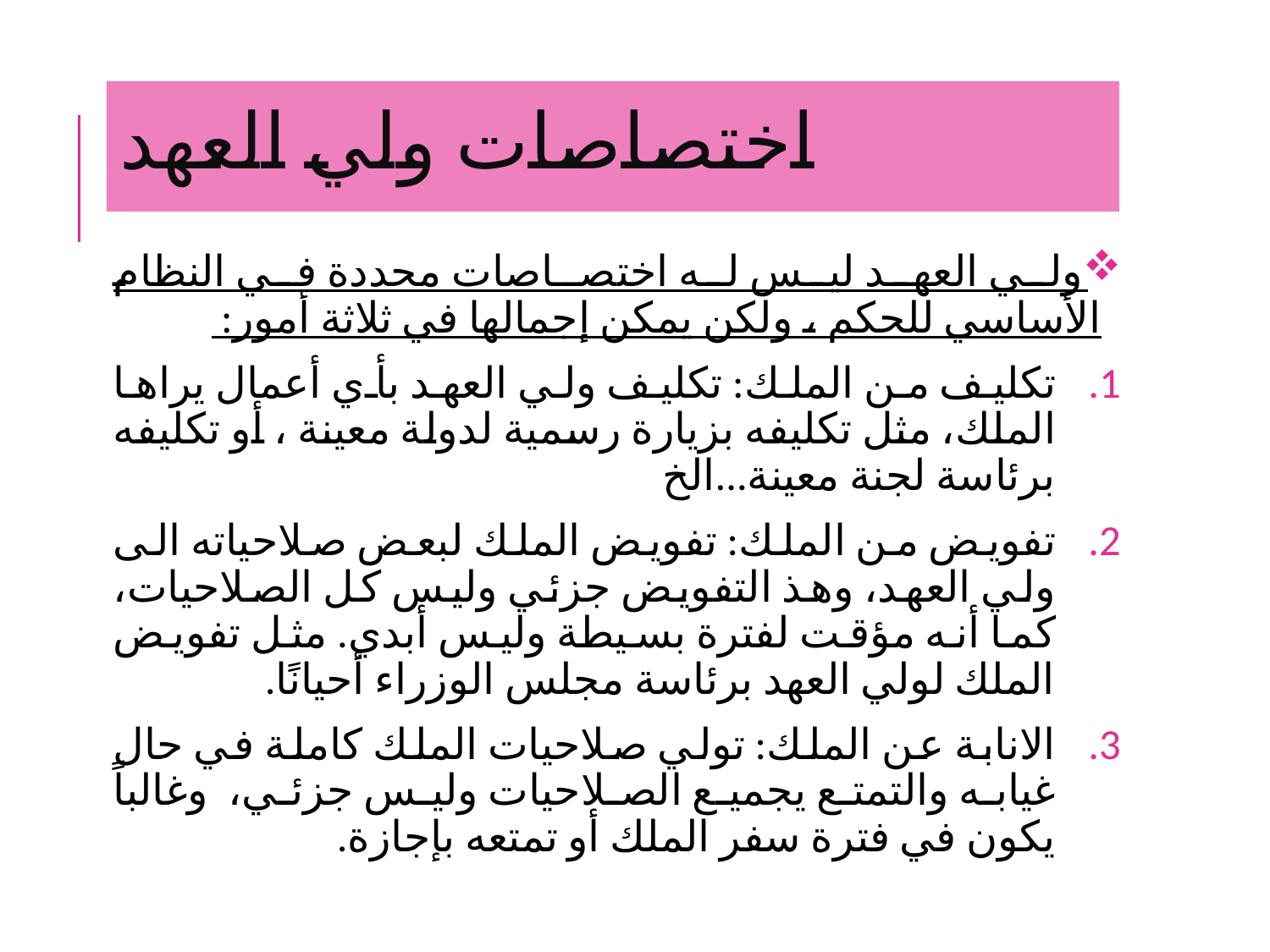

#
اختصاصات ولي العهد
ولي العهد ليس له اختصاصات محددة في النظام الأساسي للحكم ، ولكن يمكن إجمالها في ثلاثة أمور:
تكليف من الملك: تكليف ولي العهد بأي أعمال يراها الملك، مثل تكليفه بزيارة رسمية لدولة معينة ، أو تكليفه برئاسة لجنة معينة...الخ
تفويض من الملك: تفويض الملك لبعض صلاحياته الى ولي العهد، وهذ التفويض جزئي وليس كل الصلاحيات، كما أنه مؤقت لفترة بسيطة وليس أبدي. مثل تفويض الملك لولي العهد برئاسة مجلس الوزراء أحيانًا.
الانابة عن الملك: تولي صلاحيات الملك كاملة في حال غيابه والتمتع يجميع الصلاحيات وليس جزئي،  وغالباً يكون في فترة سفر الملك أو تمتعه بإجازة.